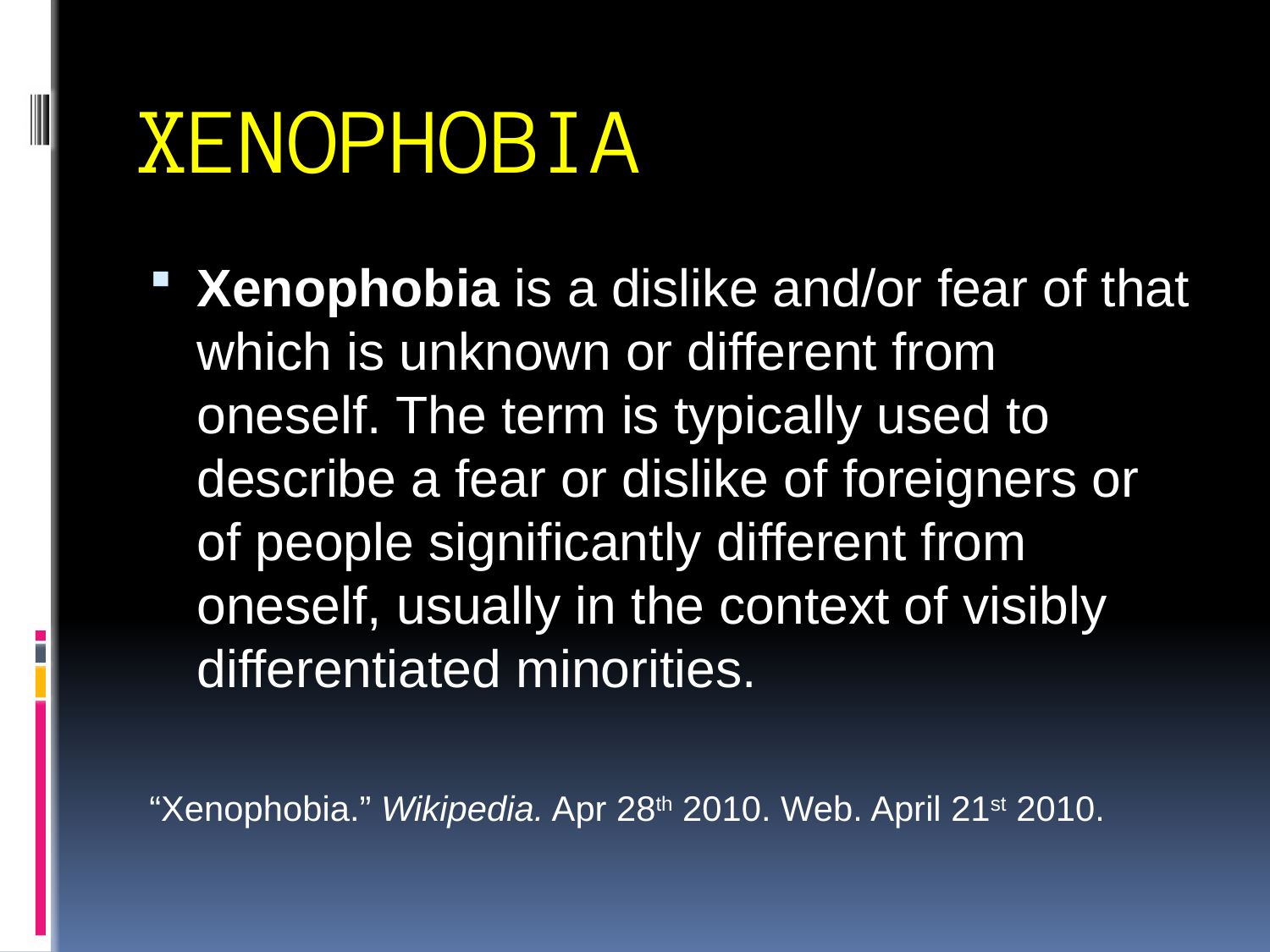

# XENOPHOBIA
Xenophobia is a dislike and/or fear of that which is unknown or different from oneself. The term is typically used to describe a fear or dislike of foreigners or of people significantly different from oneself, usually in the context of visibly differentiated minorities.

“Xenophobia.” Wikipedia. Apr 28th 2010. Web. April 21st 2010.